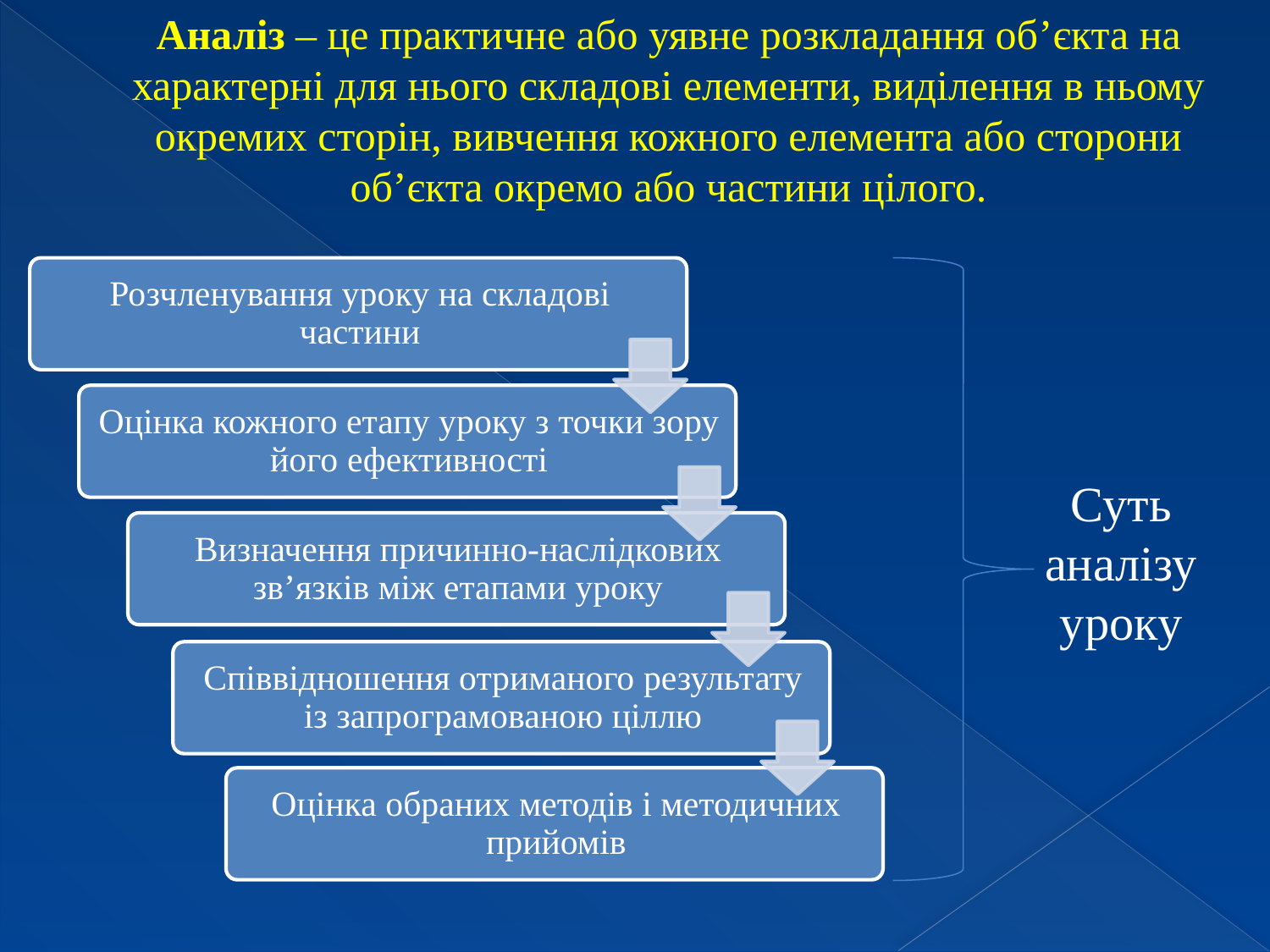

# Аналіз – це практичне або уявне розкладання об’єкта на характерні для нього складові елементи, виділення в ньому окремих сторін, вивчення кожного елемента або сторони об’єкта окремо або частини цілого.
Розчленування уроку на складові частини
Оцінка кожного етапу уроку з точки зору його ефективності
Визначення причинно-наслідкових зв’язків між етапами уроку
Співвідношення отриманого результату із запрограмованою ціллю
Оцінка обраних методів і методичних прийомів

Суть аналізу уроку